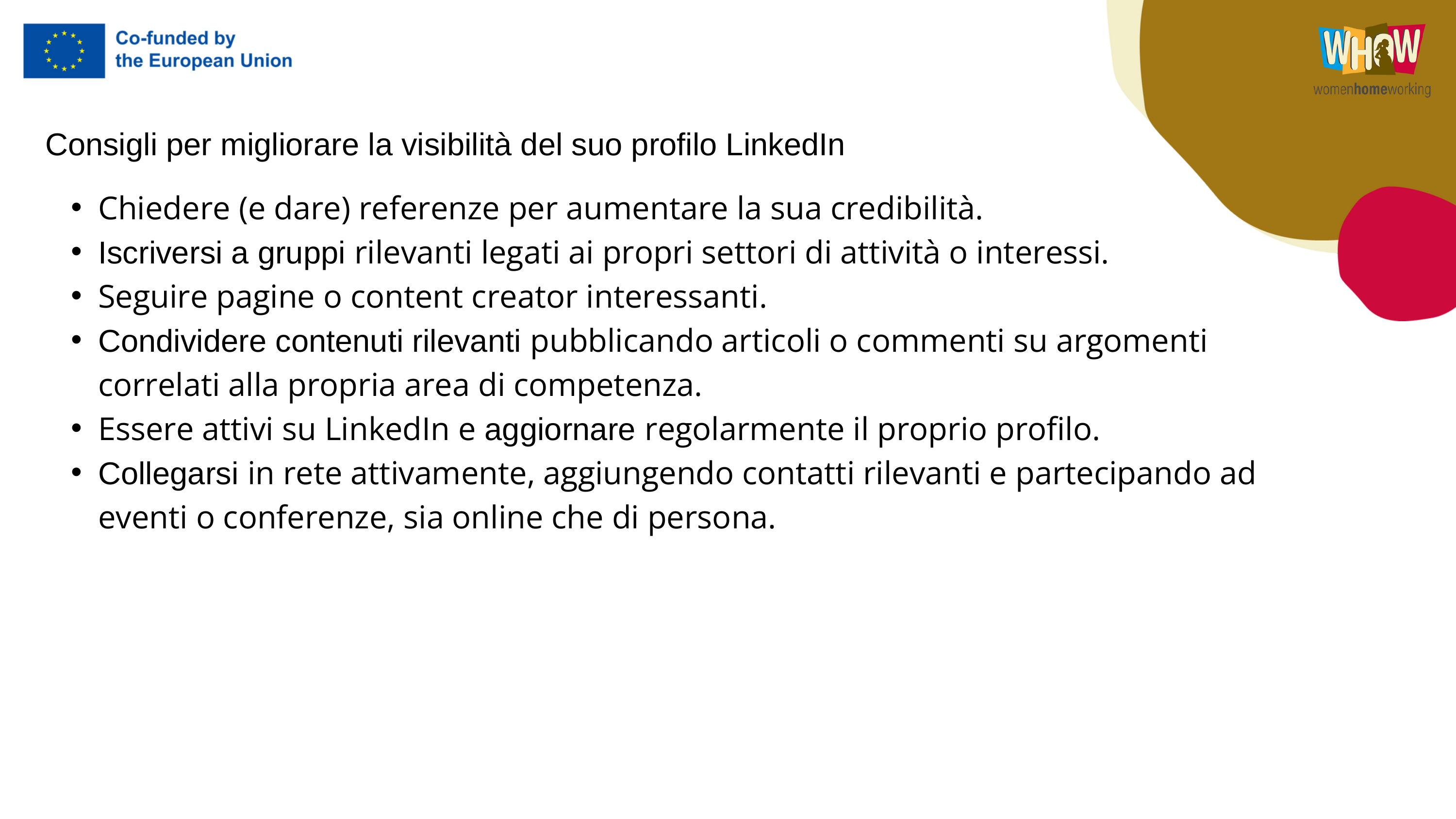

Consigli per migliorare la visibilità del suo profilo LinkedIn
Chiedere (e dare) referenze per aumentare la sua credibilità.
Iscriversi a gruppi rilevanti legati ai propri settori di attività o interessi.
Seguire pagine o content creator interessanti.
Condividere contenuti rilevanti pubblicando articoli o commenti su argomenti correlati alla propria area di competenza.
Essere attivi su LinkedIn e aggiornare regolarmente il proprio profilo.
Collegarsi in rete attivamente, aggiungendo contatti rilevanti e partecipando ad eventi o conferenze, sia online che di persona.